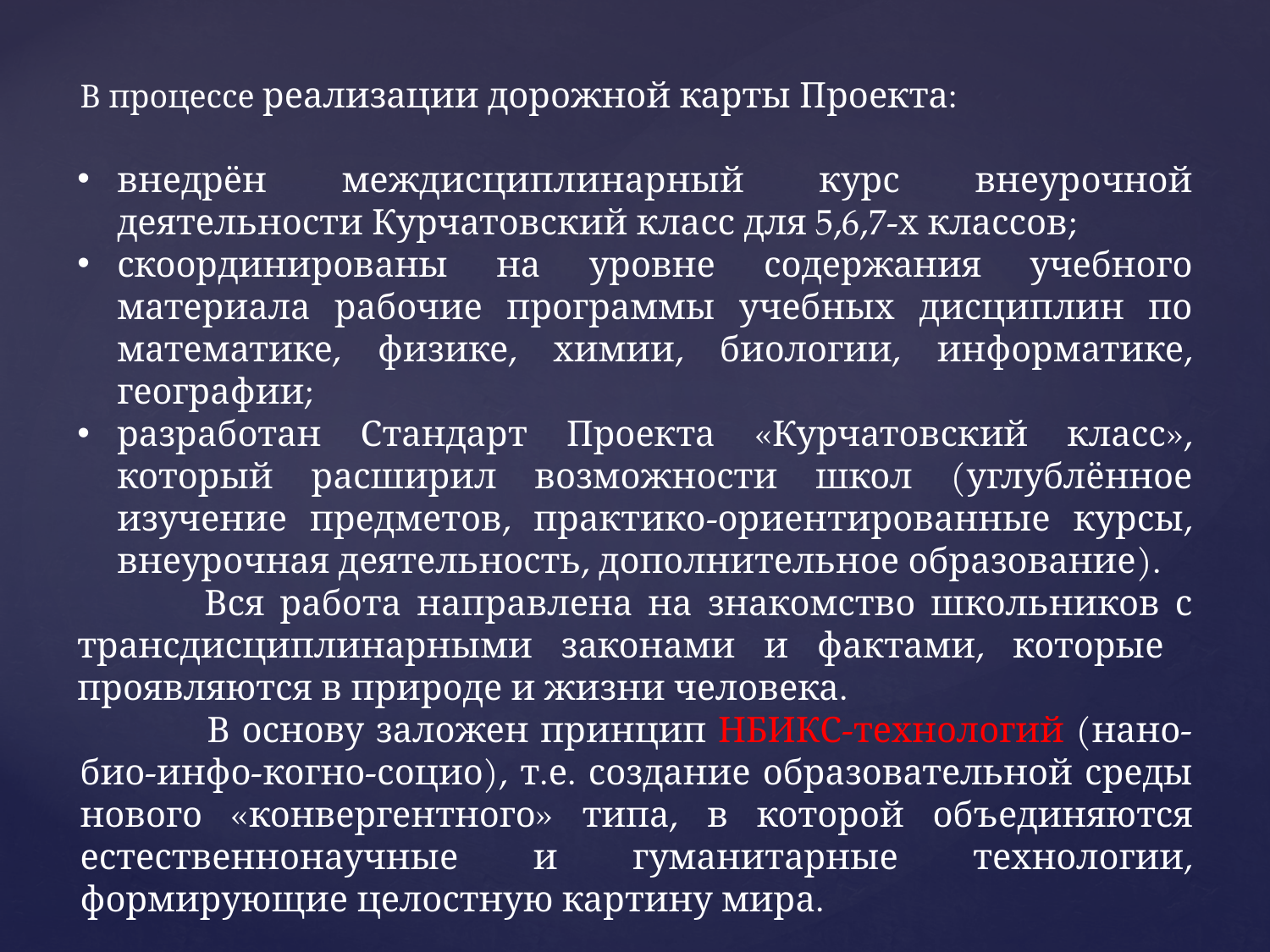

В процессе реализации дорожной карты Проекта:

внедрён междисциплинарный курс внеурочной деятельности Курчатовский класс для 5,6,7-х классов;
скоординированы на уровне содержания учебного материала рабочие программы учебных дисциплин по математике, физике, химии, биологии, информатике, географии;
разработан Стандарт Проекта «Курчатовский класс», который расширил возможности школ (углублённое изучение предметов, практико-ориентированные курсы, внеурочная деятельность, дополнительное образование).
	Вся работа направлена на знакомство школьников с трансдисциплинарными законами и фактами, которые  проявляются в природе и жизни человека.
	В основу заложен принцип НБИКС-технологий (нано-био-инфо-когно-социо), т.е. создание образовательной среды нового «конвергентного» типа, в которой объединяются естественнонаучные и гуманитарные технологии, формирующие целостную картину мира.